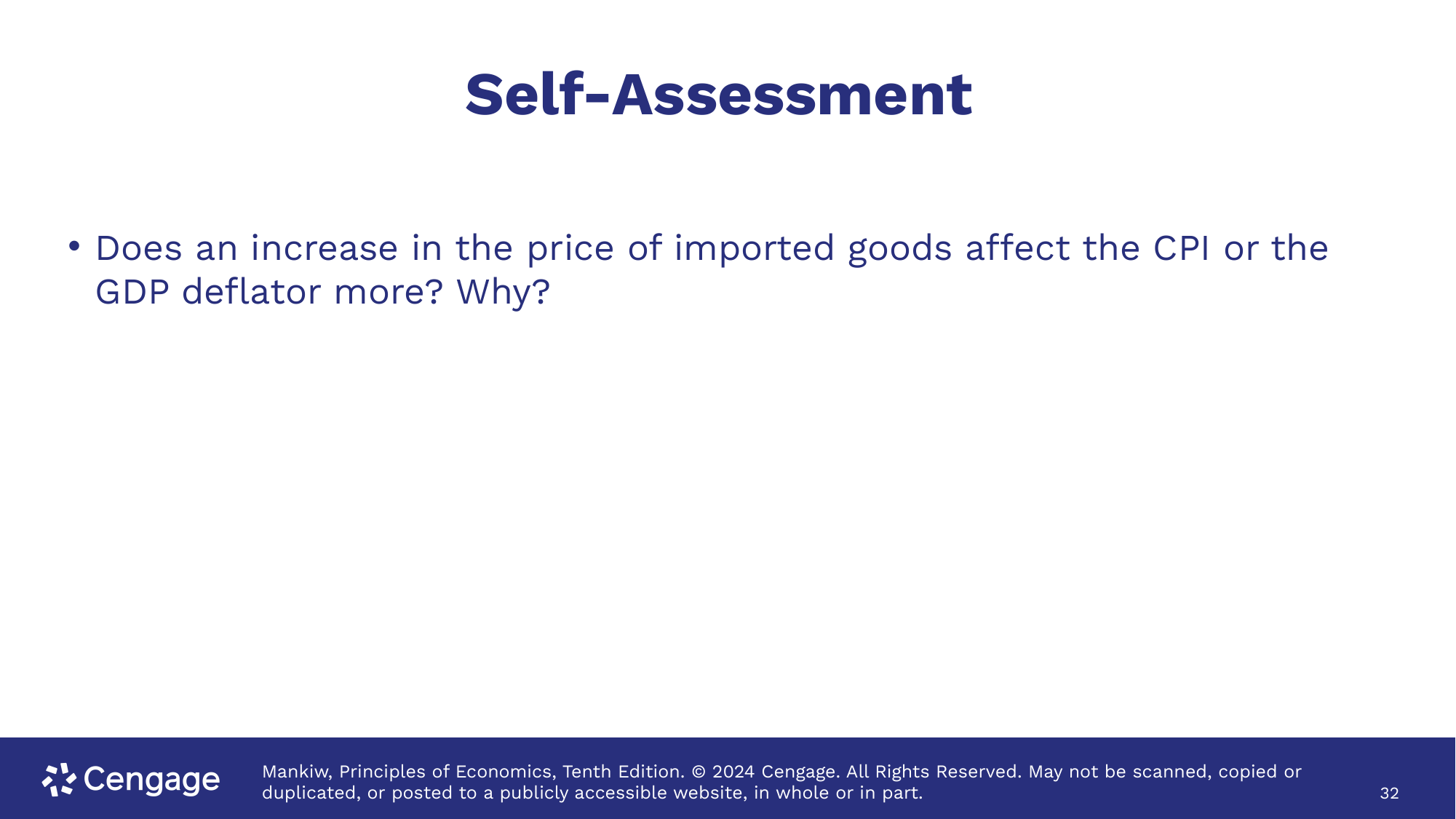

# Self-Assessment
Does an increase in the price of imported goods affect the CPI or the GDP deflator more? Why?